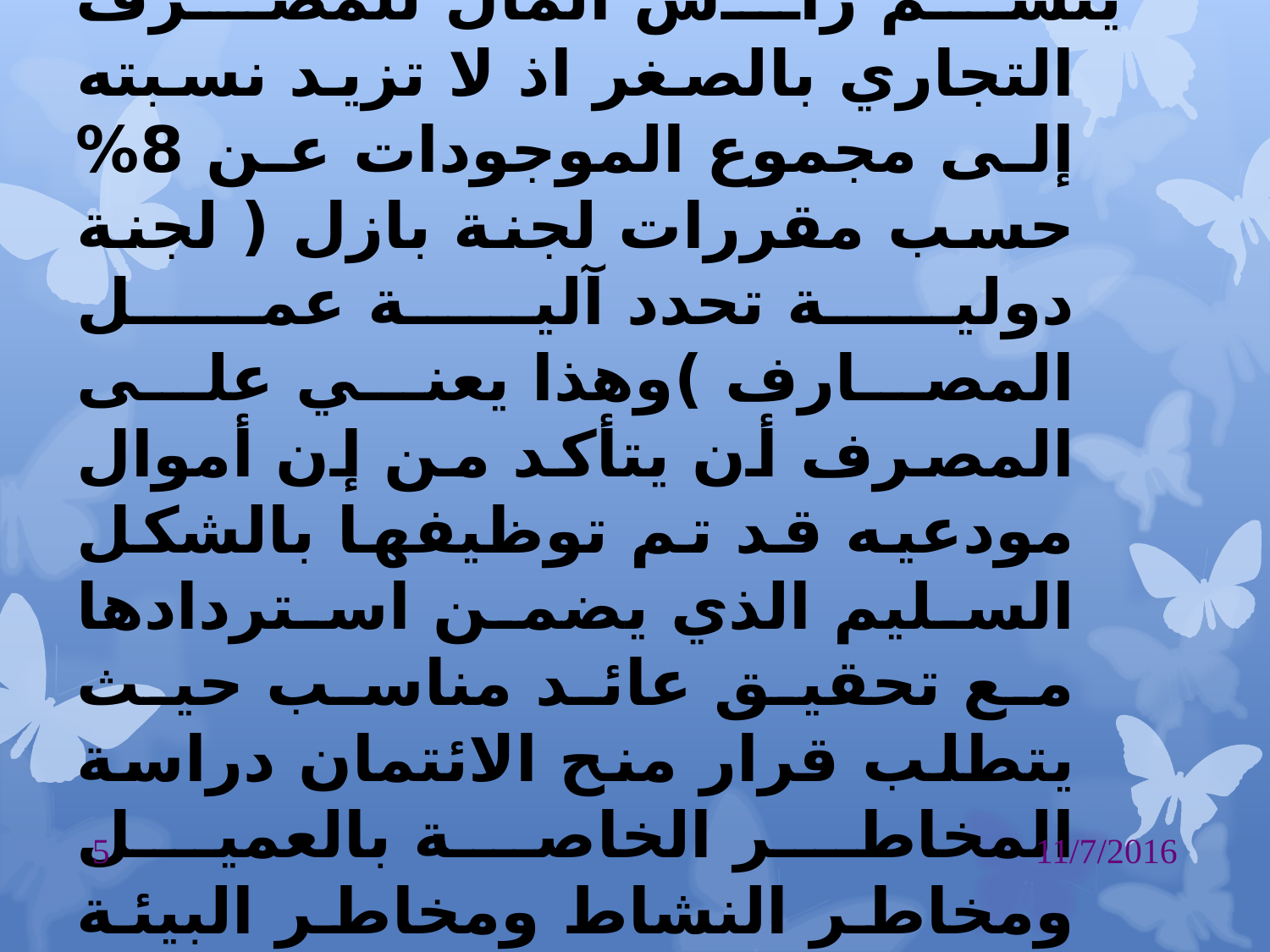

2- الأمان
يتسم رأس المال للمصرف التجاري بالصغر اذ لا تزيد نسبته إلى مجموع الموجودات عن 8% حسب مقررات لجنة بازل ( لجنة دولية تحدد آلية عمل المصارف )وهذا يعني على المصرف أن يتأكد من إن أموال مودعيه قد تم توظيفها بالشكل السليم الذي يضمن استردادها مع تحقيق عائد مناسب حيث يتطلب قرار منح الائتمان دراسة المخاطر الخاصة بالعميل ومخاطر النشاط ومخاطر البيئة المحيطة (سيدرس لاحقا في إدارة المخاطر المصرفية )
5
 11/7/2016